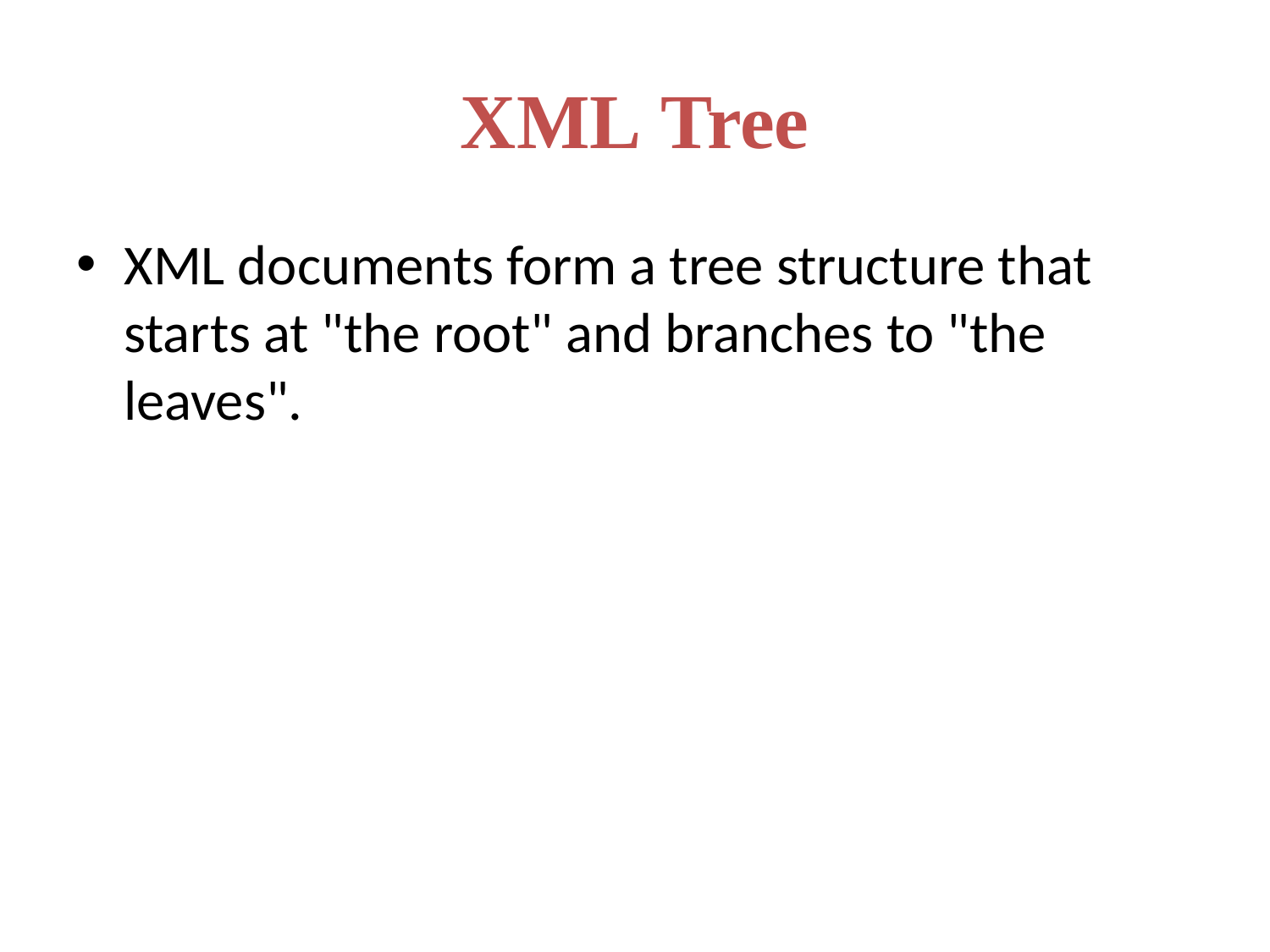

# XML Tree
XML documents form a tree structure that starts at "the root" and branches to "the leaves".